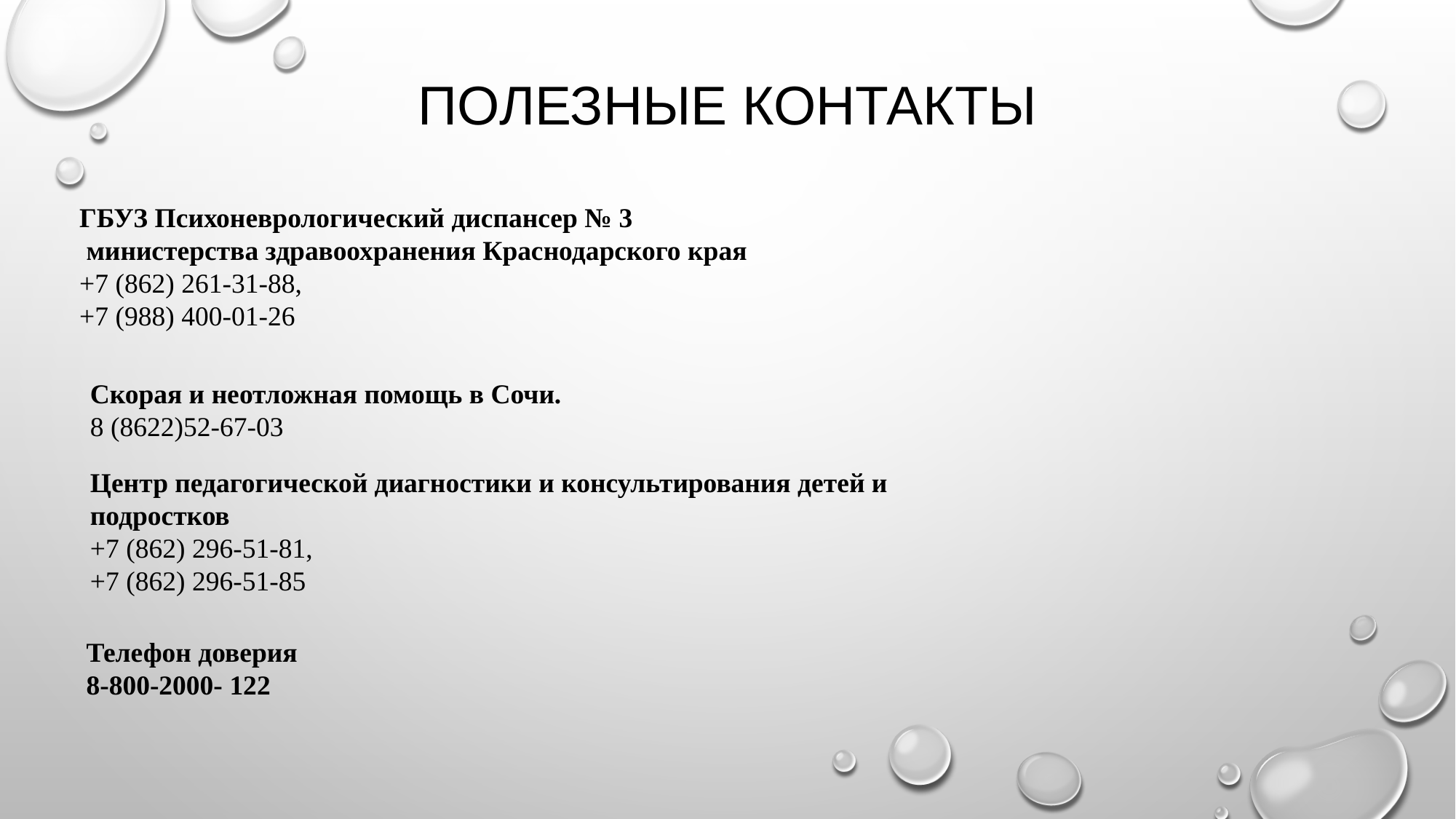

# Полезные контакты
ГБУЗ Психоневрологический диспансер № 3
 министерства здравоохранения Краснодарского края
+7 (862) 261-31-88,
+7 (988) 400-01-26
Скорая и неотложная помощь в Сочи.
8 (8622)52-67-03
Центр педагогической диагностики и консультирования детей и подростков
+7 (862) 296-51-81,
+7 (862) 296-51-85

 Телефон доверия
 8-800-2000- 122